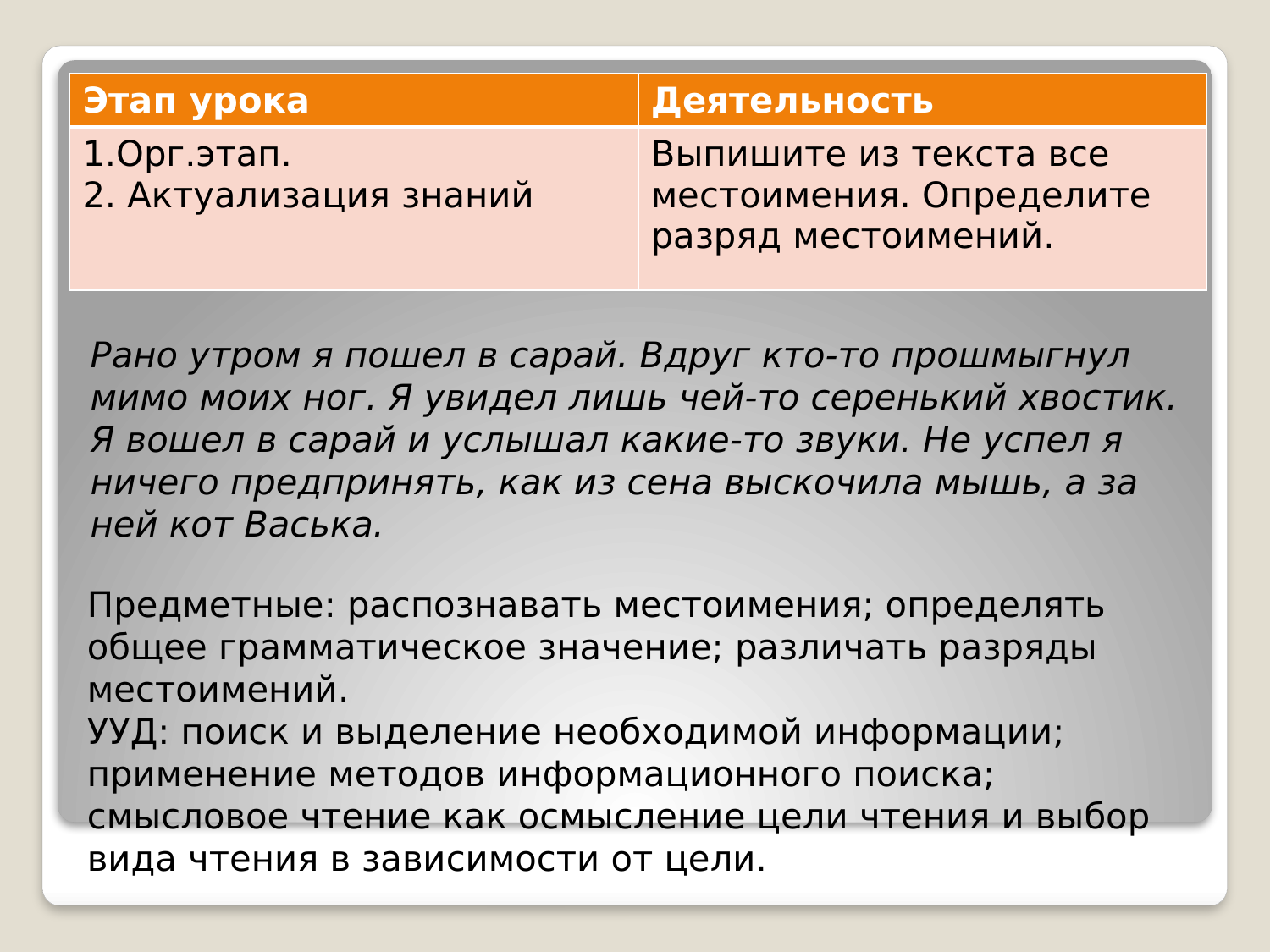

| Этап урока | Деятельность |
| --- | --- |
| 1.Орг.этап. 2. Актуализация знаний | Выпишите из текста все местоимения. Определите разряд местоимений. |
Рано утром я пошел в сарай. Вдруг кто-то прошмыгнул мимо моих ног. Я увидел лишь чей-то серенький хвостик. Я вошел в сарай и услышал какие-то звуки. Не успел я ничего предпринять, как из сена выскочила мышь, а за ней кот Васька.
Предметные: распознавать местоимения; определять общее грамматическое значение; различать разряды местоимений.
УУД: поиск и выделение необходимой информации; применение методов информационного поиска; смысловое чтение как осмысление цели чтения и выбор вида чтения в зависимости от цели.